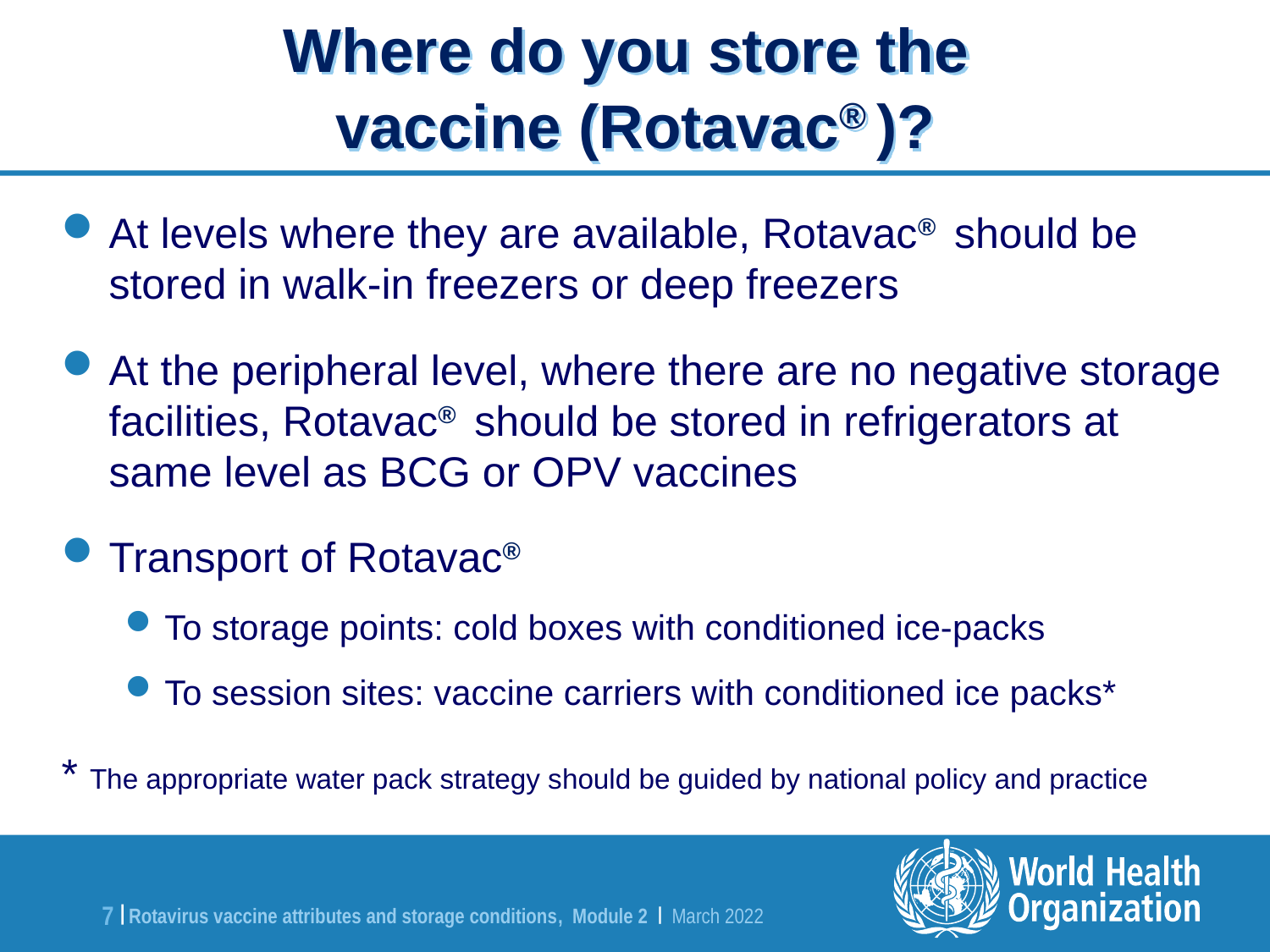

Where do you store the
vaccine (Rotavac® )?
At levels where they are available, Rotavac®  should be stored in walk-in freezers or deep freezers
At the peripheral level, where there are no negative storage facilities, Rotavac®  should be stored in refrigerators at same level as BCG or OPV vaccines
Transport of Rotavac®
To storage points: cold boxes with conditioned ice-packs
To session sites: vaccine carriers with conditioned ice packs*
* The appropriate water pack strategy should be guided by national policy and practice